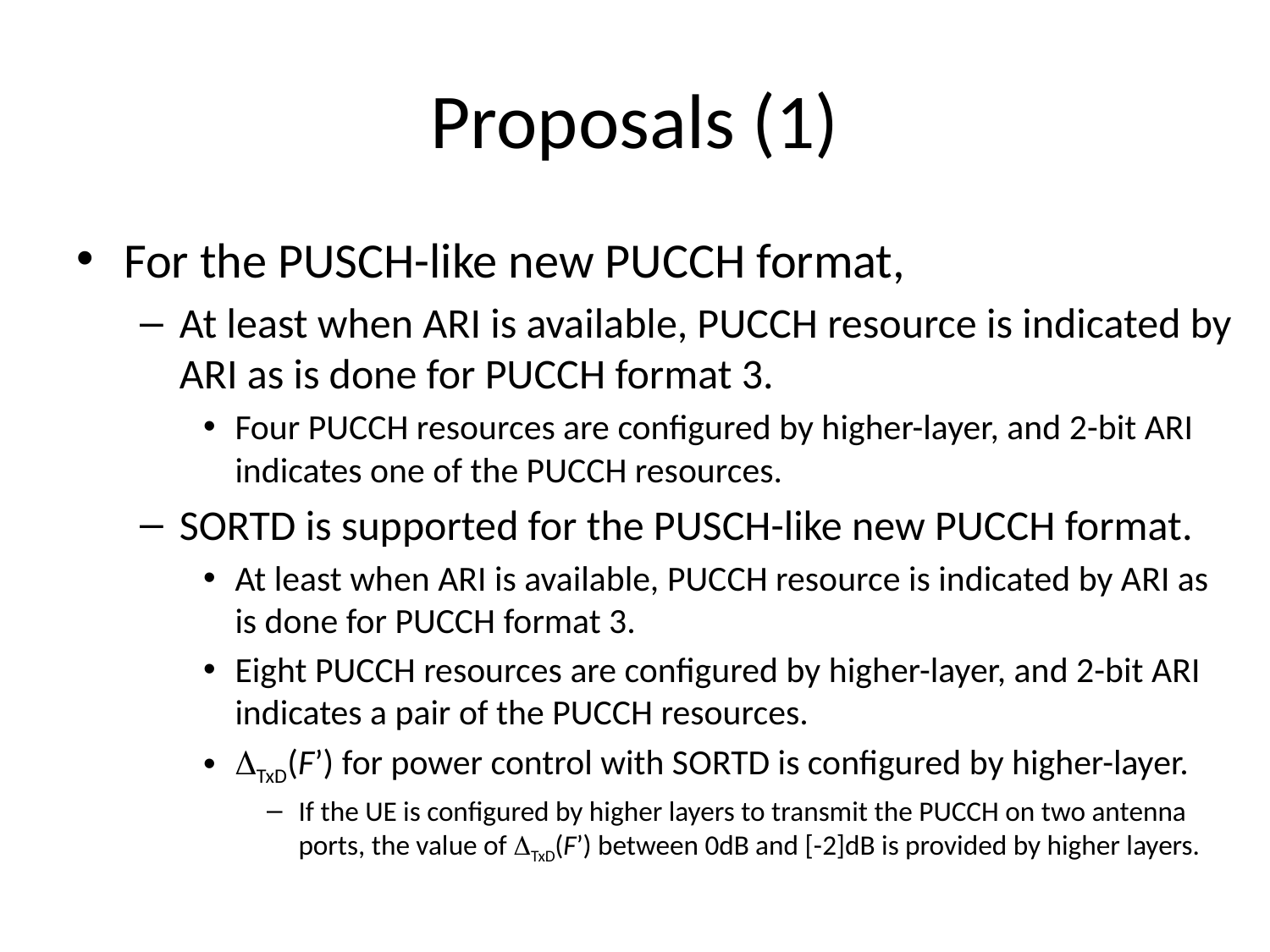

# Proposals (1)
For the PUSCH-like new PUCCH format,
At least when ARI is available, PUCCH resource is indicated by ARI as is done for PUCCH format 3.
Four PUCCH resources are configured by higher-layer, and 2-bit ARI indicates one of the PUCCH resources.
SORTD is supported for the PUSCH-like new PUCCH format.
At least when ARI is available, PUCCH resource is indicated by ARI as is done for PUCCH format 3.
Eight PUCCH resources are configured by higher-layer, and 2-bit ARI indicates a pair of the PUCCH resources.
ΔTxD(F’) for power control with SORTD is configured by higher-layer.
If the UE is configured by higher layers to transmit the PUCCH on two antenna ports, the value of ΔTxD(F’) between 0dB and [-2]dB is provided by higher layers.